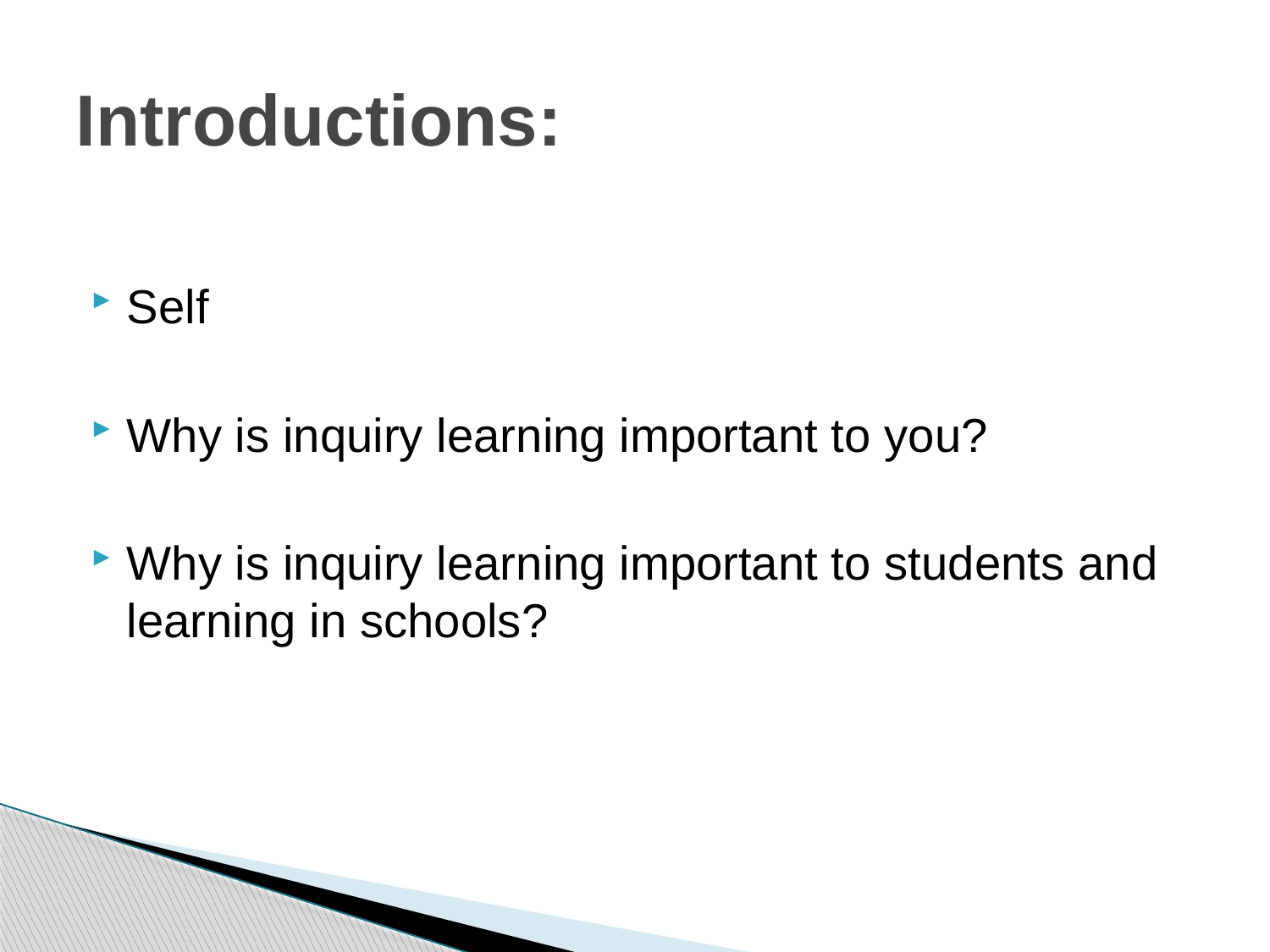

# Introductions:

Self

Why is inquiry learning important to you?

Why is inquiry learning important to students and learning in schools?